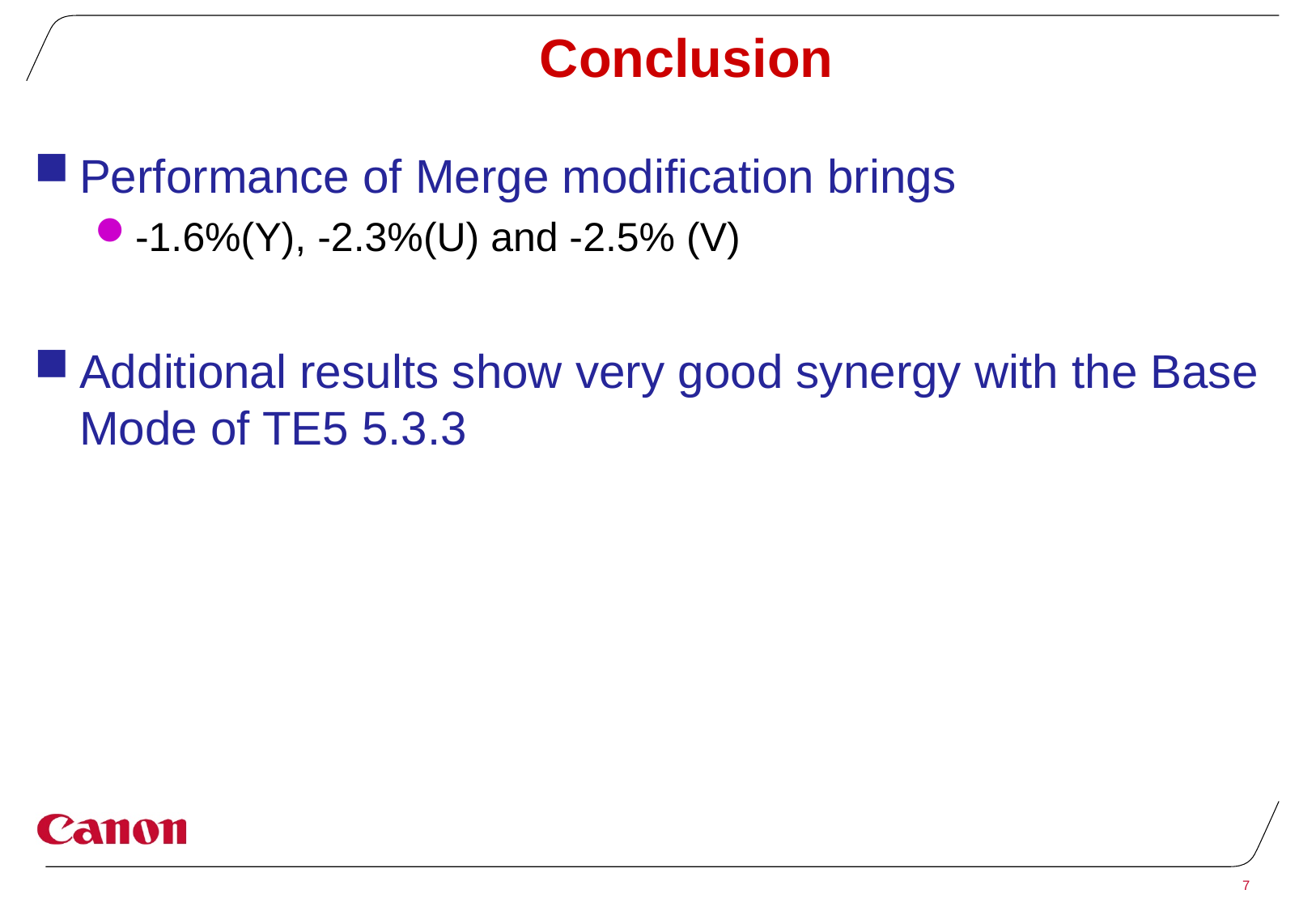

# Conclusion
Performance of Merge modification brings
-1.6%(Y), -2.3%(U) and -2.5% (V)

Additional results show very good synergy with the Base Mode of TE5 5.3.3

7